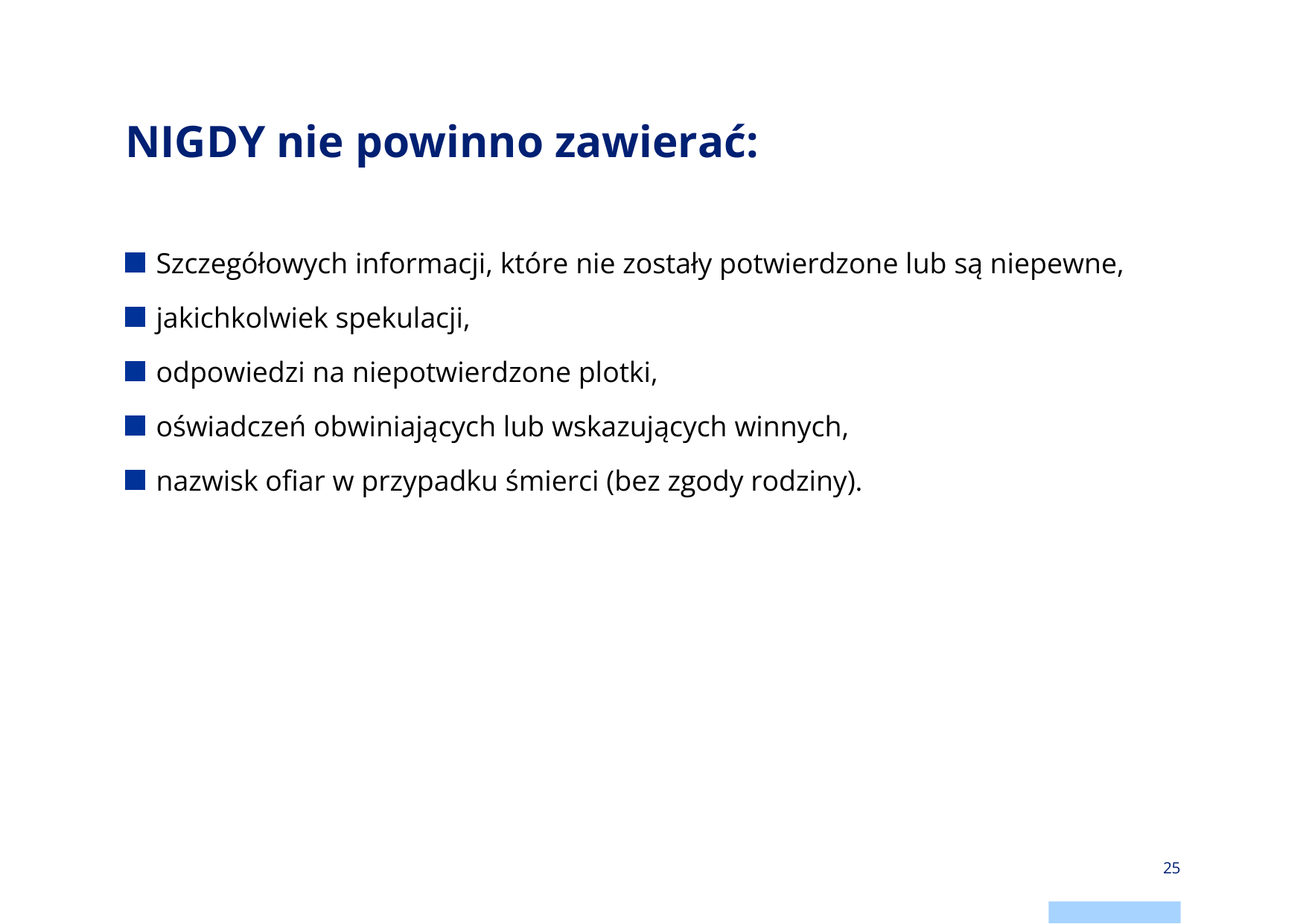

# NIGDY nie powinno zawierać:
Szczegółowych informacji, które nie zostały potwierdzone lub są niepewne,
jakichkolwiek spekulacji,
odpowiedzi na niepotwierdzone plotki,
oświadczeń obwiniających lub wskazujących winnych,
nazwisk ofiar w przypadku śmierci (bez zgody rodziny).

25